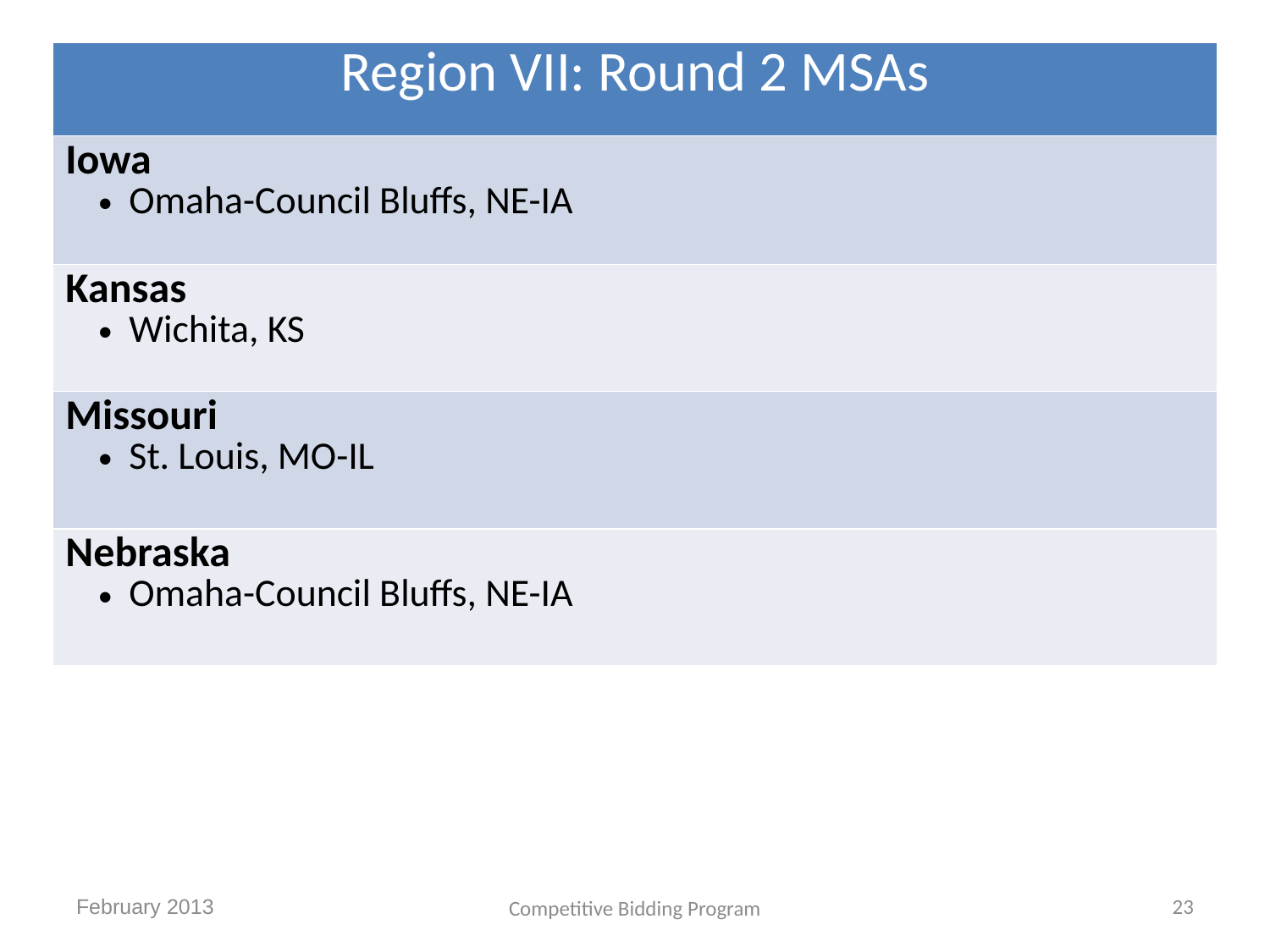

| Region VII: Round 2 MSAs |
| --- |
| Iowa Omaha-Council Bluffs, NE-IA |
| Kansas Wichita, KS |
| Missouri St. Louis, MO-IL |
| Nebraska Omaha-Council Bluffs, NE-IA |
February 2013
23
Competitive Bidding Program